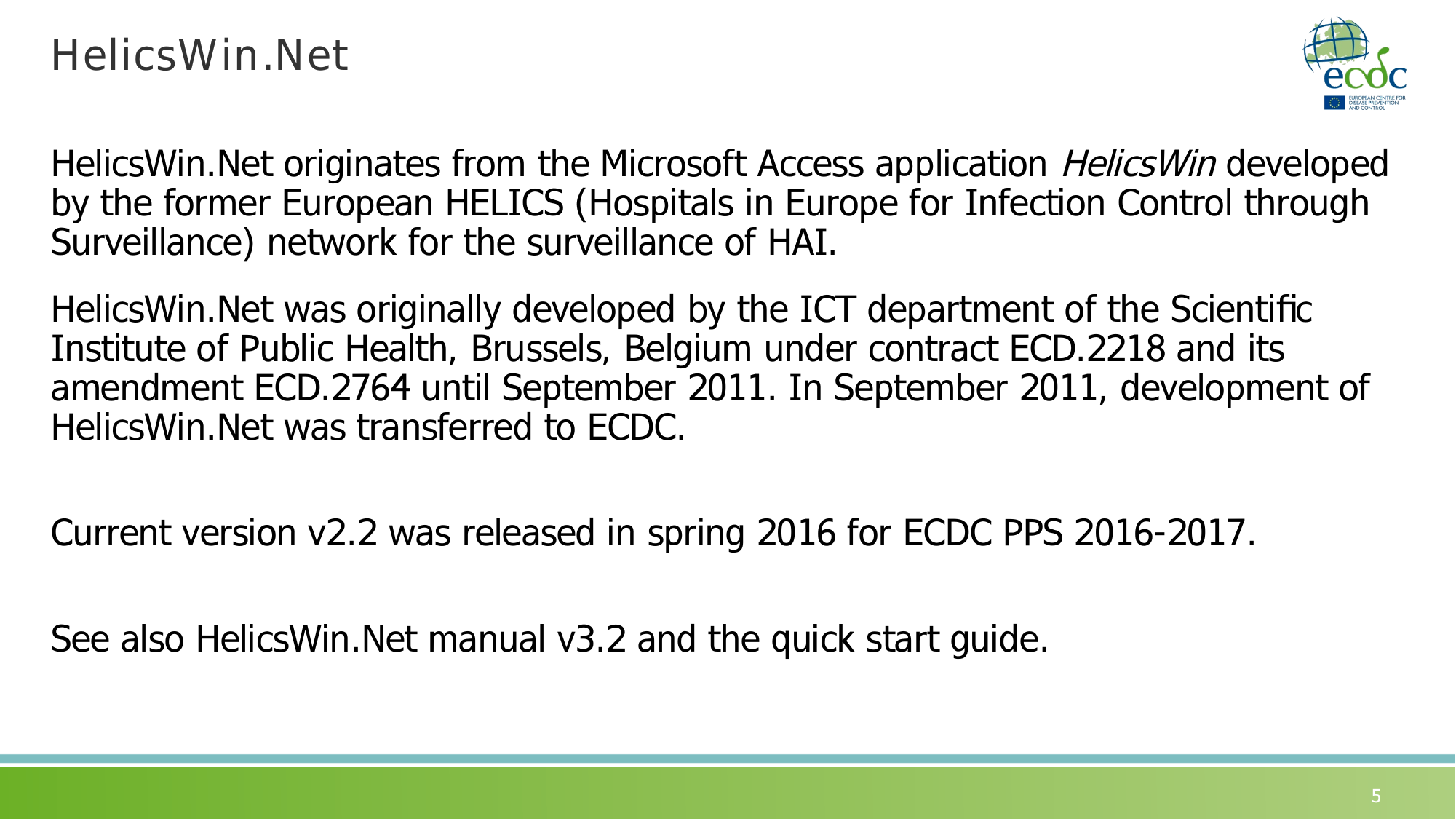

# HelicsWin.Net
HelicsWin.Net originates from the Microsoft Access application HelicsWin developed by the former European HELICS (Hospitals in Europe for Infection Control through Surveillance) network for the surveillance of HAI.
HelicsWin.Net was originally developed by the ICT department of the Scientific Institute of Public Health, Brussels, Belgium under contract ECD.2218 and its amendment ECD.2764 until September 2011. In September 2011, development of HelicsWin.Net was transferred to ECDC.

Current version v2.2 was released in spring 2016 for ECDC PPS 2016-2017.

See also HelicsWin.Net manual v3.2 and the quick start guide.

5